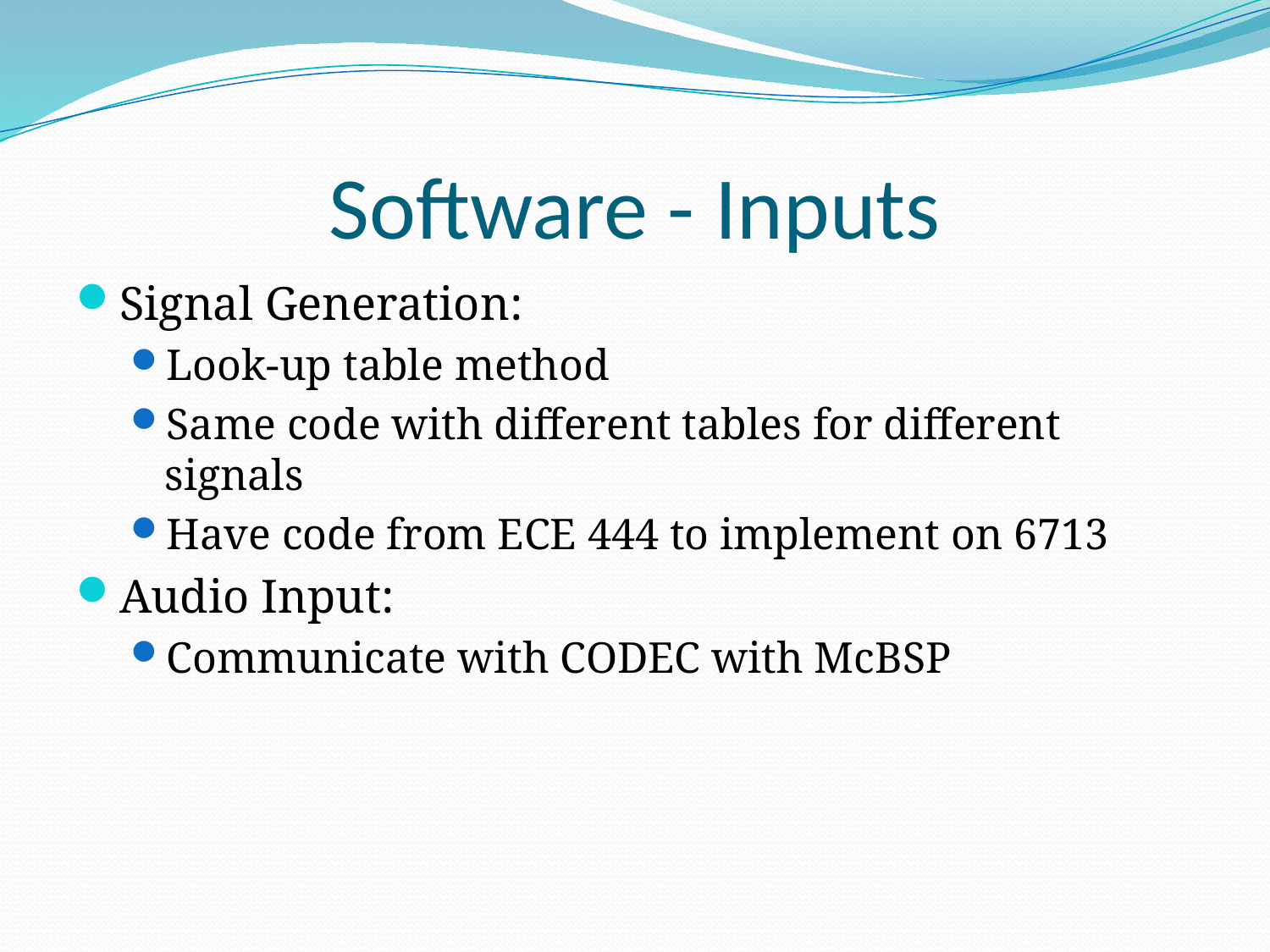

# Software - Inputs
Signal Generation:
Look-up table method
Same code with different tables for different signals
Have code from ECE 444 to implement on 6713
Audio Input:
Communicate with CODEC with McBSP